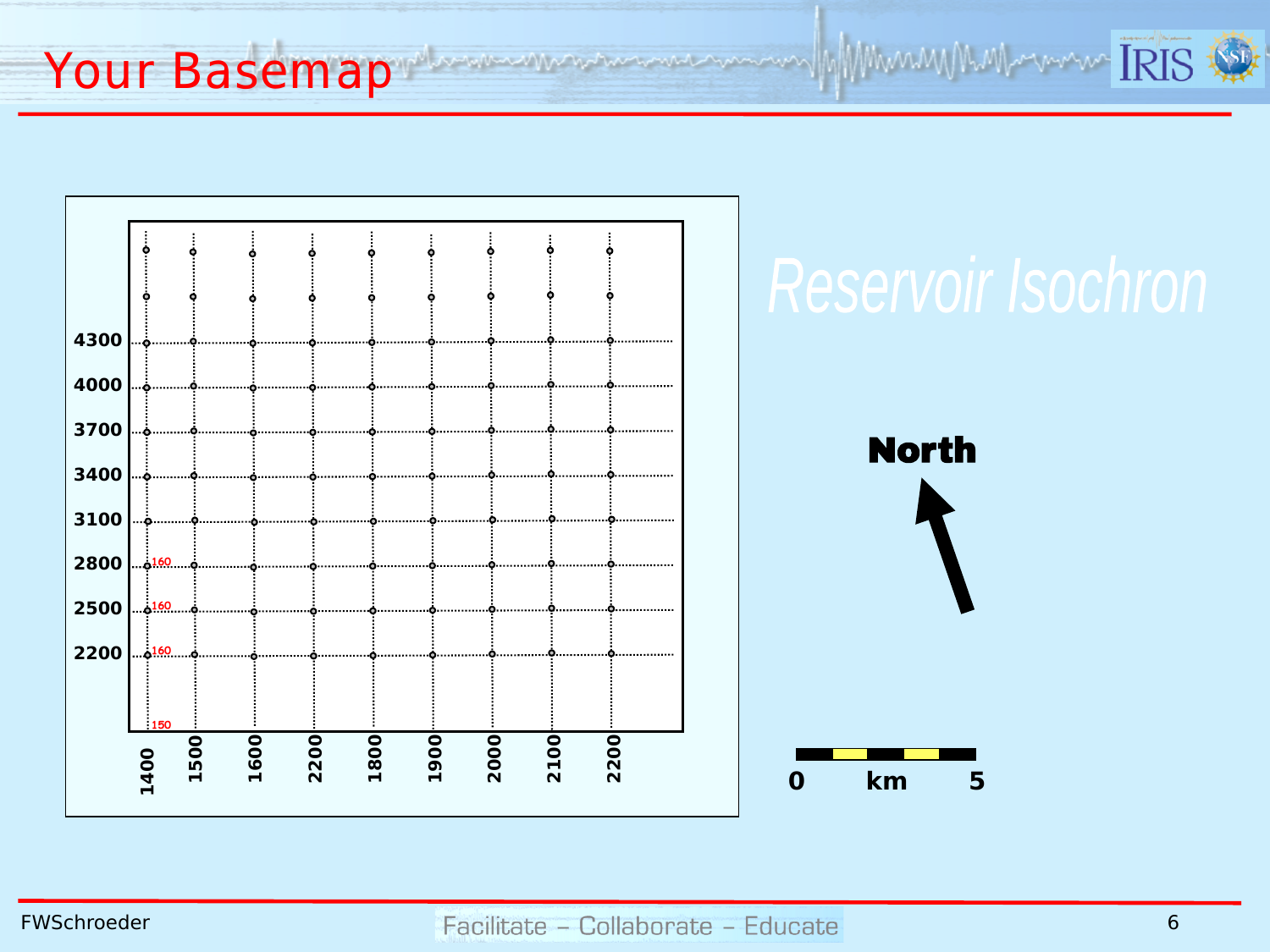

# Your Basemap

Reservoir Isochron

4300

4000

3700
North

3400

3100

2800
160

2500
160

2200
160

150
2000
2100
2200
1600
2200
1800
1900
1500

1400
 0       km       5